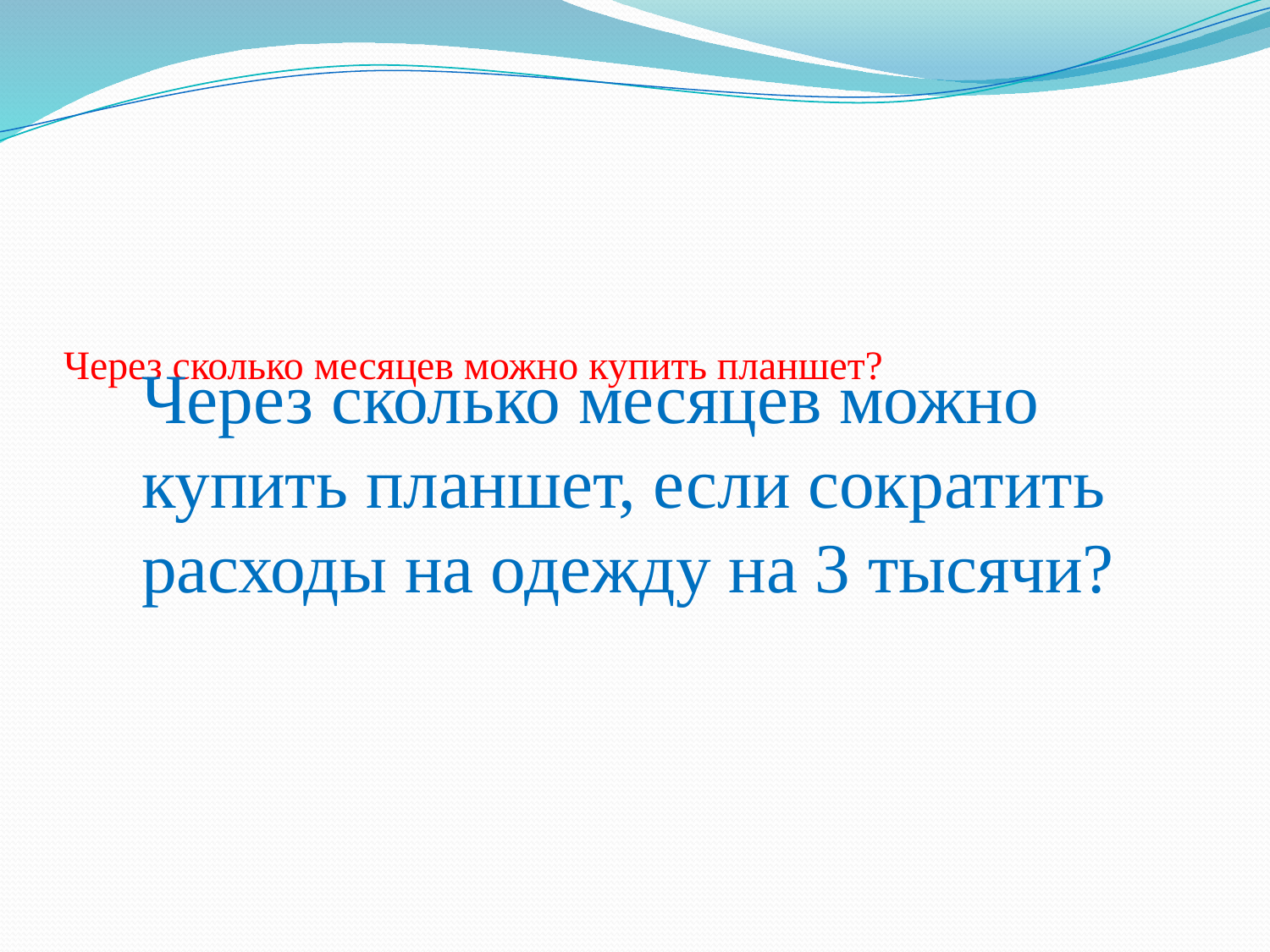

# Через сколько месяцев можно купить планшет?
Через сколько месяцев можно купить планшет, если сократить расходы на одежду на 3 тысячи?